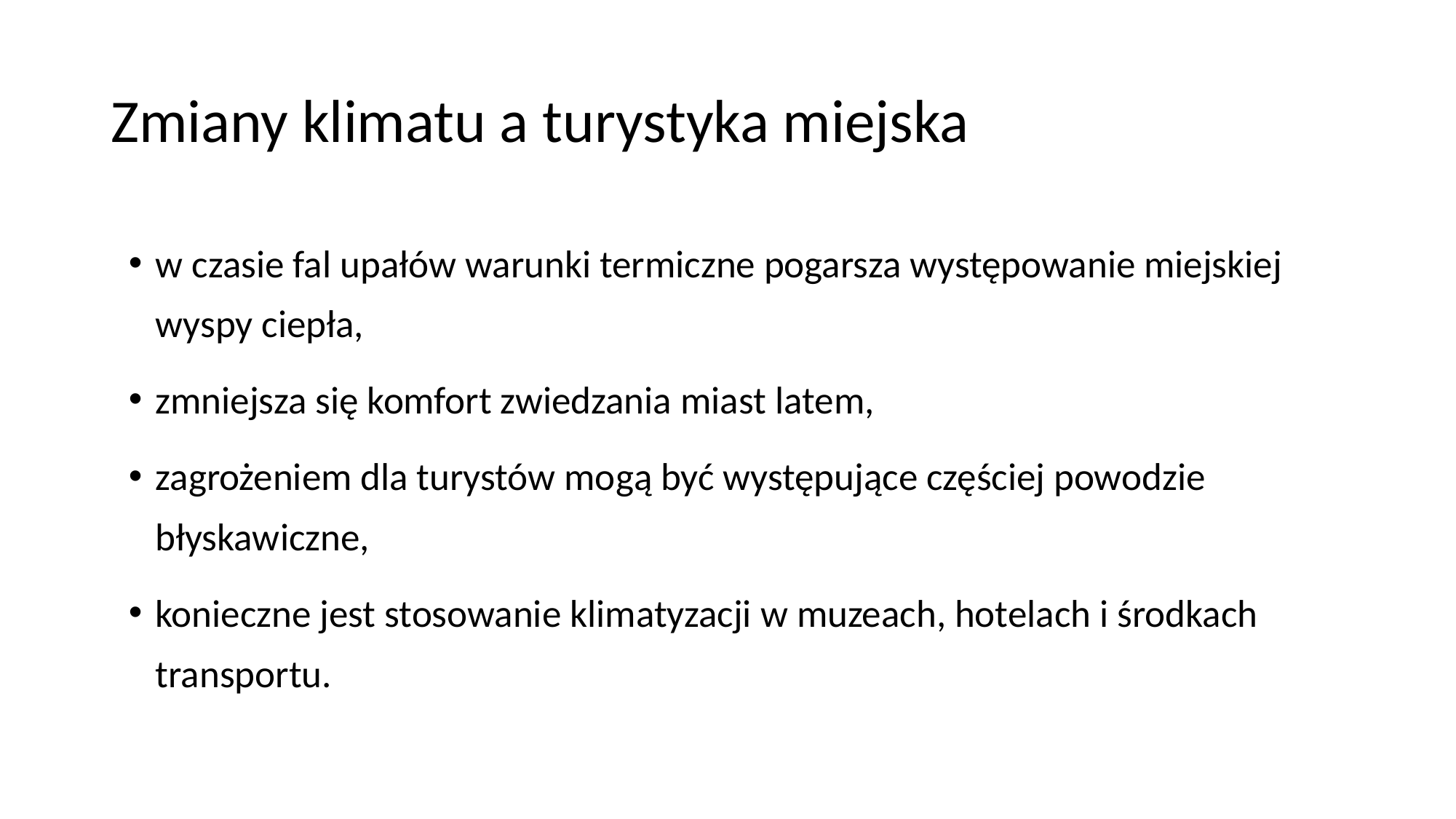

# Zmiany klimatu a turystyka miejska
w czasie fal upałów warunki termiczne pogarsza występowanie miejskiej wyspy ciepła,
zmniejsza się komfort zwiedzania miast latem,
zagrożeniem dla turystów mogą być występujące częściej powodzie błyskawiczne,
konieczne jest stosowanie klimatyzacji w muzeach, hotelach i środkach transportu.